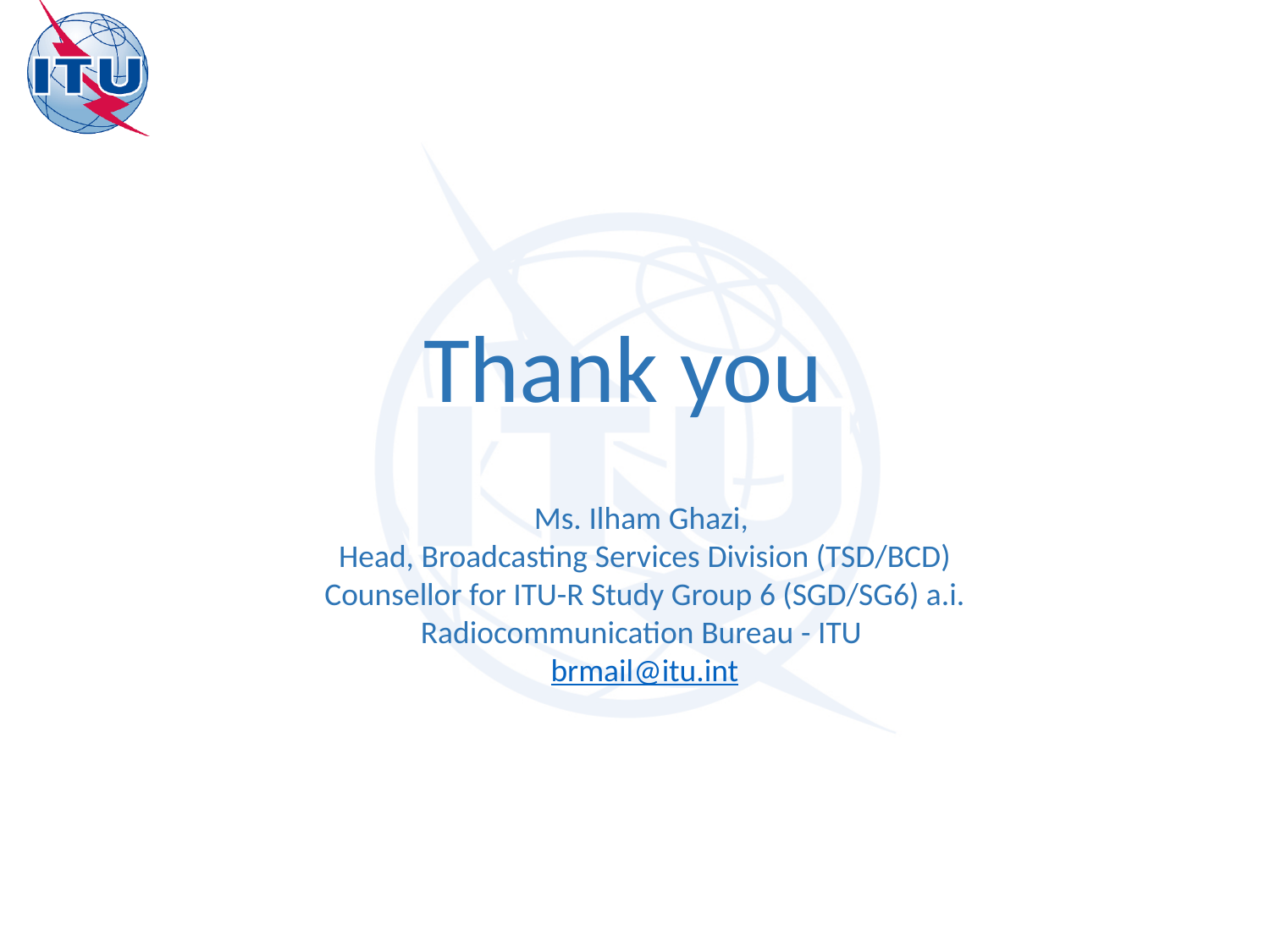

Thank you

Ms. Ilham Ghazi,
Head, Broadcasting Services Division (TSD/BCD)
Counsellor for ITU-R Study Group 6 (SGD/SG6) a.i.
Radiocommunication Bureau - ITU
brmail@itu.int